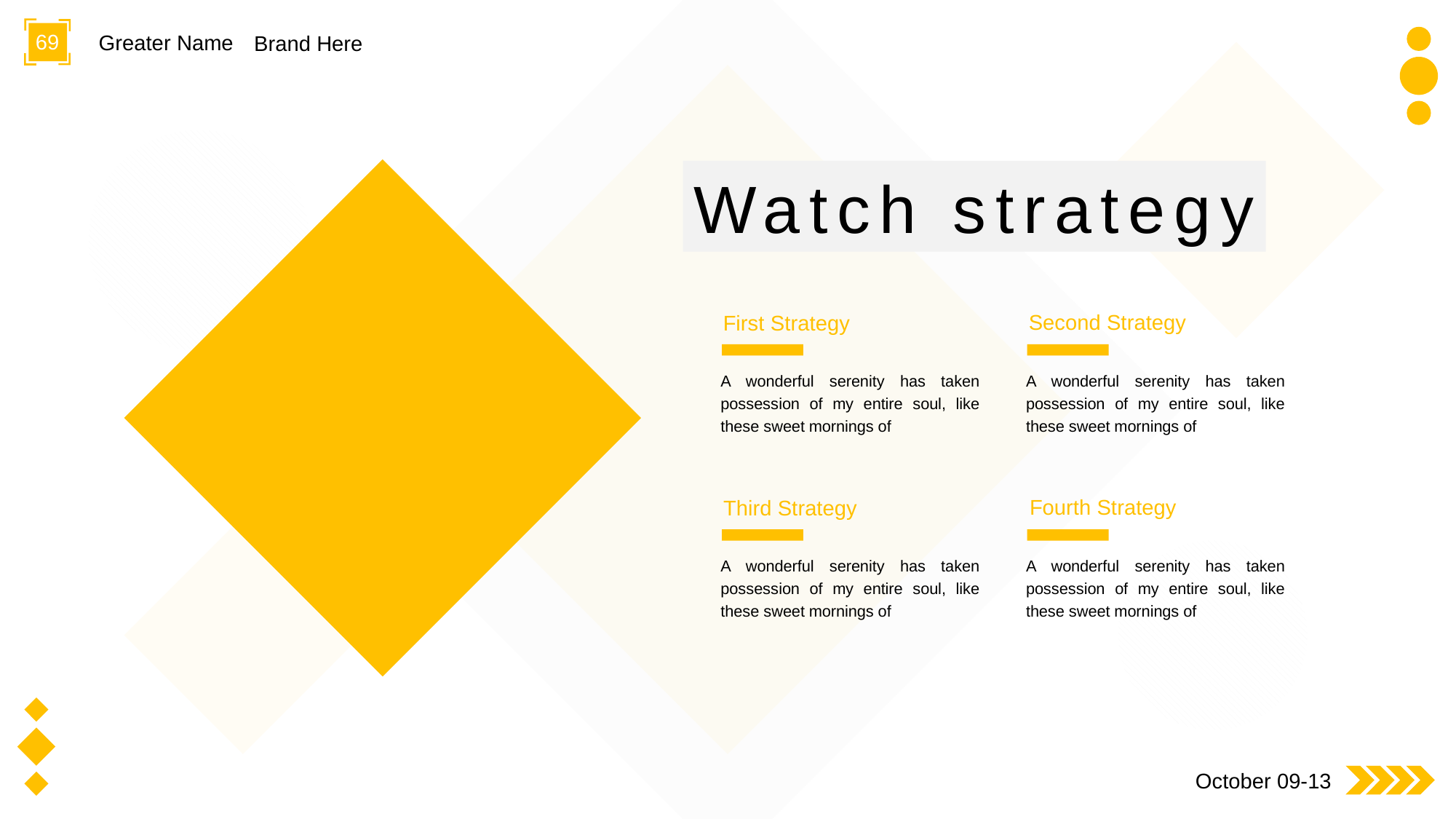

69
Greater Name
Brand Here

Watch strategy
Second Strategy
First Strategy

A wonderful serenity has taken possession of my entire soul, like these sweet mornings of
A wonderful serenity has taken possession of my entire soul, like these sweet mornings of
Fourth Strategy
Third Strategy

A wonderful serenity has taken possession of my entire soul, like these sweet mornings of
A wonderful serenity has taken possession of my entire soul, like these sweet mornings of

October 09-13